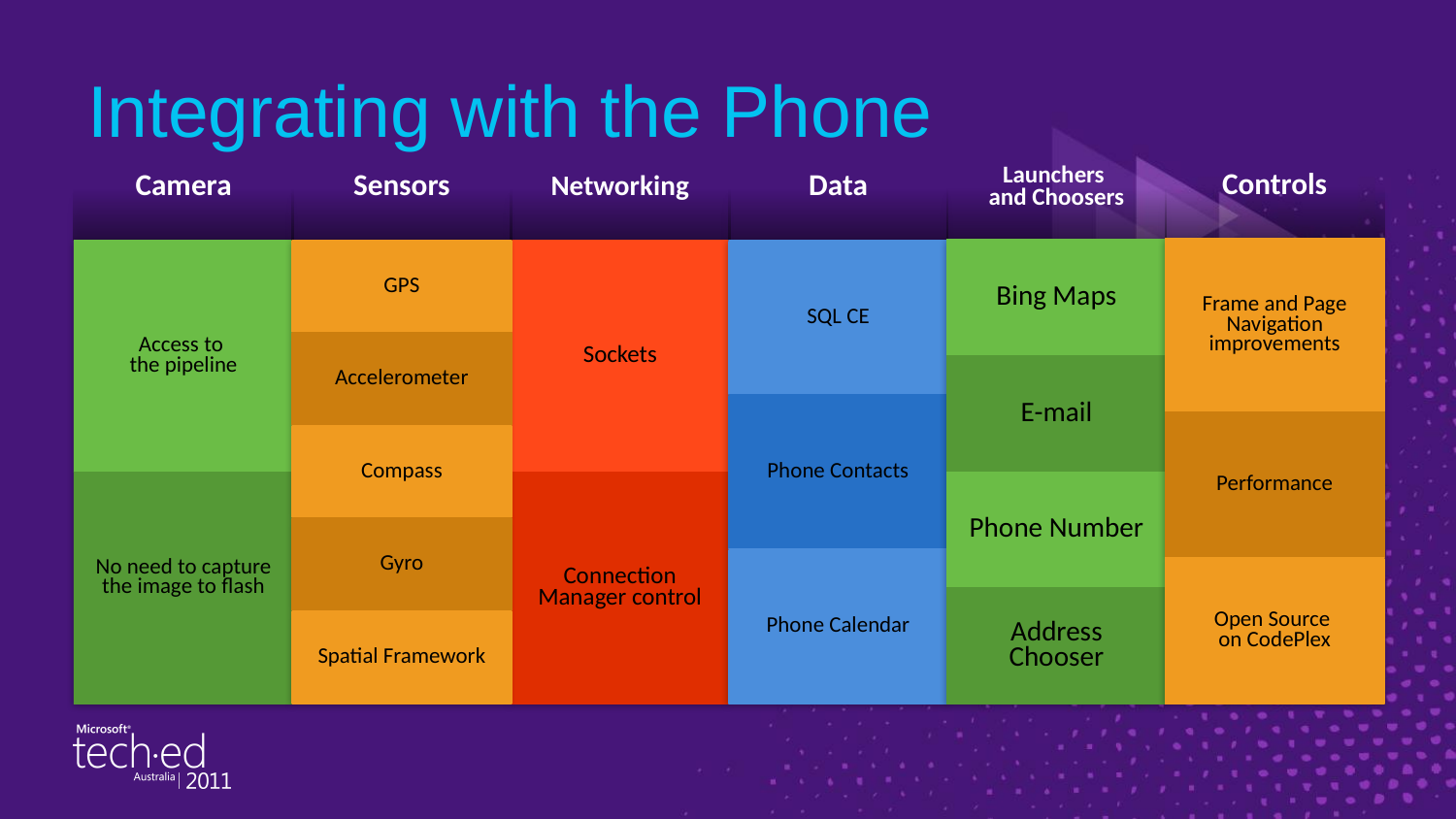

# Integrating with the Phone
| Controls |
| --- |
| Frame and Page Navigation improvements |
| Performance |
| Open Source on CodePlex |
| Data |
| --- |
| SQL CE |
| Phone Contacts |
| Phone Calendar |
| Camera |
| --- |
| Access to the pipeline |
| No need to capture the image to flash |
| Sensors |
| --- |
| GPS |
| Accelerometer |
| Compass |
| Gyro |
| Spatial Framework |
| Networking |
| --- |
| Sockets |
| Connection Manager control |
| Launchers and Choosers |
| --- |
| Bing Maps |
| E-mail |
| Phone Number |
| Address Chooser |